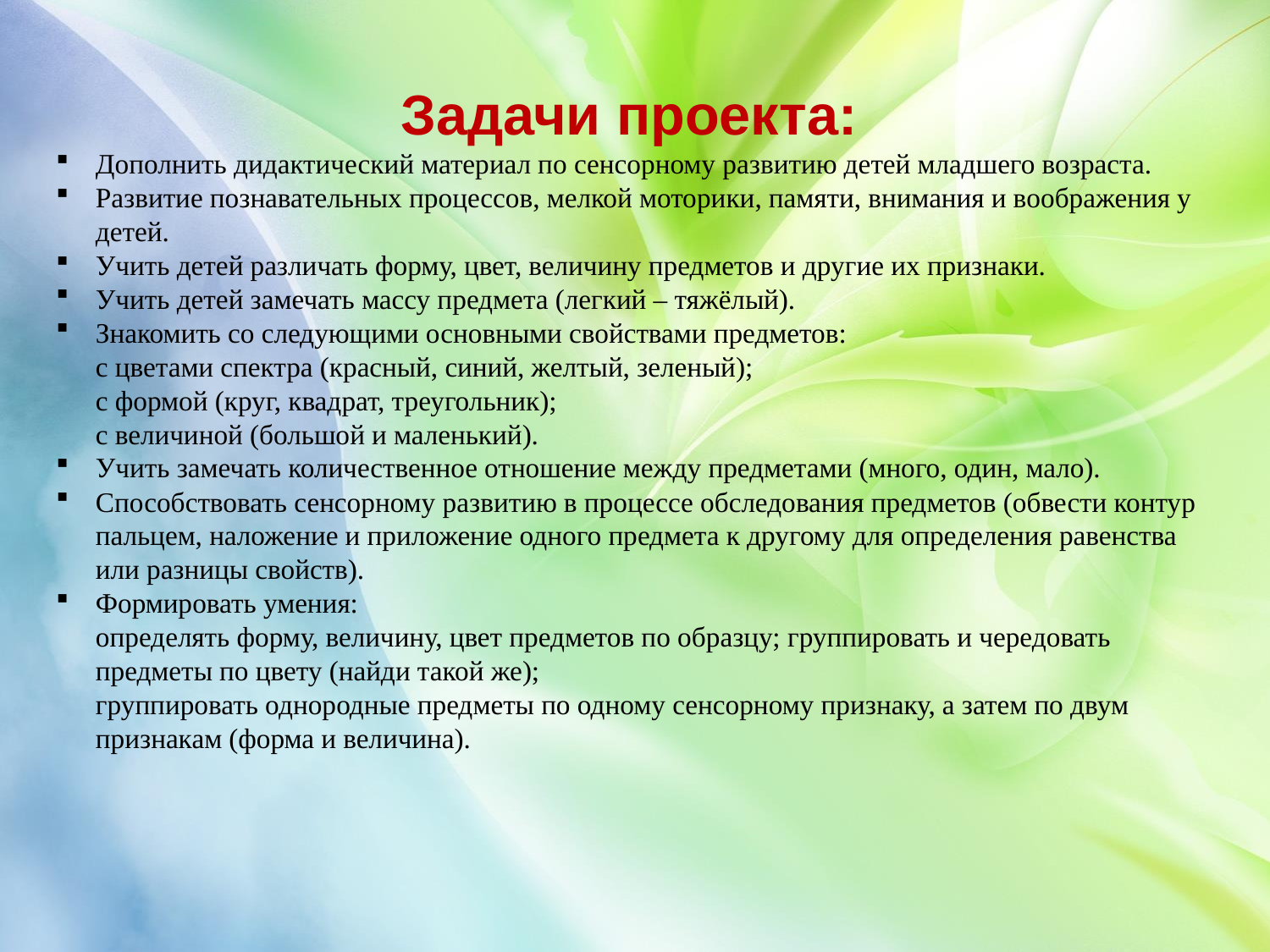

Задачи проекта:
Дополнить дидактический материал по сенсорному развитию детей младшего возраста.
Развитие познавательных процессов, мелкой моторики, памяти, внимания и воображения у детей.
Учить детей различать форму, цвет, величину предметов и другие их признаки.
Учить детей замечать массу предмета (легкий – тяжёлый).
Знакомить со следующими основными свойствами предметов: 
с цветами спектра (красный, синий, желтый, зеленый); 
с формой (круг, квадрат, треугольник);
с величиной (большой и маленький).
Учить замечать количественное отношение между предметами (много, один, мало).
Способствовать сенсорному развитию в процессе обследования предметов (обвести контур пальцем, наложение и приложение одного предмета к другому для определения равенства или разницы свойств).
Формировать умения:
определять форму, величину, цвет предметов по образцу; группировать и чередовать предметы по цвету (найди такой же); 
группировать однородные предметы по одному сенсорному признаку, а затем по двум признакам (форма и величина).